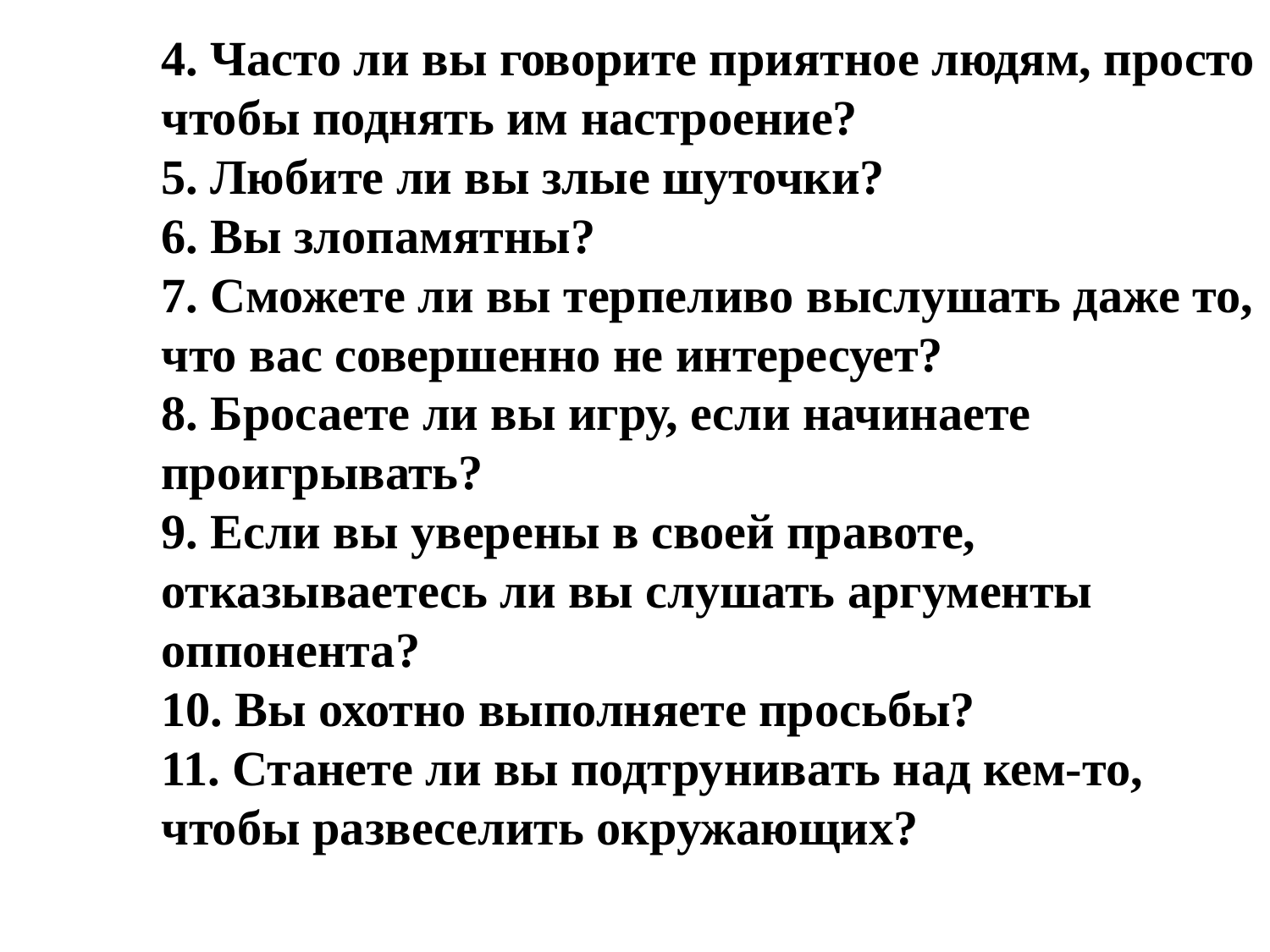

4. Часто ли вы говорите приятное людям, просто чтобы поднять им настроение?
5. Любите ли вы злые шуточки?
6. Вы злопамятны?
7. Сможете ли вы терпеливо выслушать даже то, что вас совершенно не интересует?
8. Бросаете ли вы игру, если начинаете проигрывать?
9. Если вы уверены в своей правоте, отказываетесь ли вы слушать аргументы оппонента?
10. Вы охотно выполняете просьбы?
11. Станете ли вы подтрунивать над кем-то, чтобы развеселить окружающих?